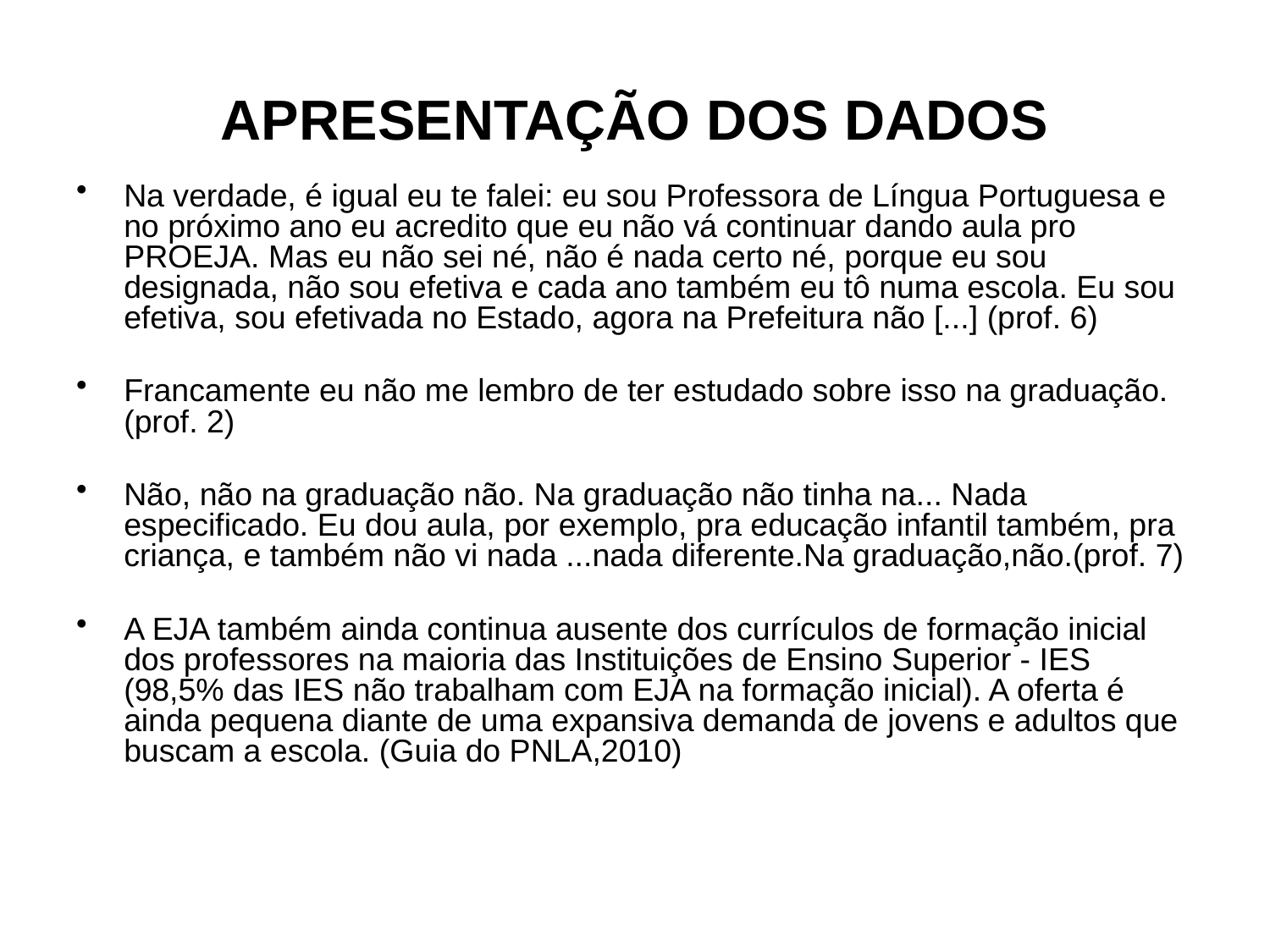

# APRESENTAÇÃO DOS DADOS
Na verdade, é igual eu te falei: eu sou Professora de Língua Portuguesa e no próximo ano eu acredito que eu não vá continuar dando aula pro PROEJA. Mas eu não sei né, não é nada certo né, porque eu sou designada, não sou efetiva e cada ano também eu tô numa escola. Eu sou efetiva, sou efetivada no Estado, agora na Prefeitura não [...] (prof. 6)

Francamente eu não me lembro de ter estudado sobre isso na graduação. (prof. 2)

Não, não na graduação não. Na graduação não tinha na... Nada especificado. Eu dou aula, por exemplo, pra educação infantil também, pra criança, e também não vi nada ...nada diferente.Na graduação,não.(prof. 7)

A EJA também ainda continua ausente dos currículos de formação inicial dos professores na maioria das Instituições de Ensino Superior - IES (98,5% das IES não trabalham com EJA na formação inicial). A oferta é ainda pequena diante de uma expansiva demanda de jovens e adultos que buscam a escola. (Guia do PNLA,2010)